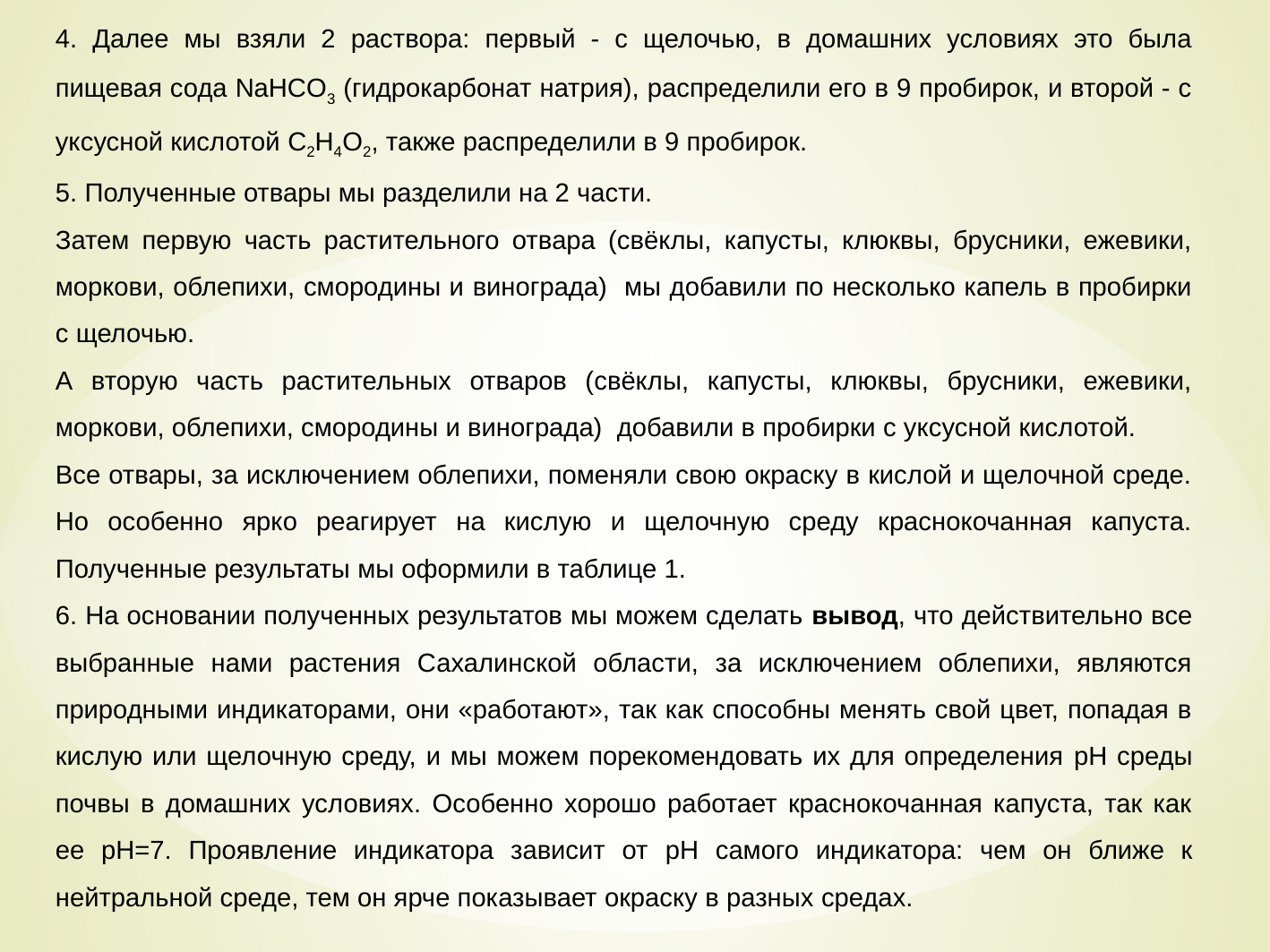

4. Далее мы взяли 2 раствора: первый - с щелочью, в домашних условиях это была пищевая сода NaHCO3 (гидрокарбонат натрия), распределили его в 9 пробирок, и второй - с уксусной кислотой С2Н4O2, также распределили в 9 пробирок.
5. Полученные отвары мы разделили на 2 части.
Затем первую часть растительного отвара (свёклы, капусты, клюквы, брусники, ежевики, моркови, облепихи, смородины и винограда)  мы добавили по несколько капель в пробирки с щелочью.
А вторую часть растительных отваров (свёклы, капусты, клюквы, брусники, ежевики, моркови, облепихи, смородины и винограда)  добавили в пробирки с уксусной кислотой.
Все отвары, за исключением облепихи, поменяли свою окраску в кислой и щелочной среде. Но особенно ярко реагирует на кислую и щелочную среду краснокочанная капуста. Полученные результаты мы оформили в таблице 1.
6. На основании полученных результатов мы можем сделать вывод, что действительно все выбранные нами растения Сахалинской области, за исключением облепихи, являются природными индикаторами, они «работают», так как способны менять свой цвет, попадая в кислую или щелочную среду, и мы можем порекомендовать их для определения pH среды почвы в домашних условиях. Особенно хорошо работает краснокочанная капуста, так как ее pH=7. Проявление индикатора зависит от pH самого индикатора: чем он ближе к нейтральной среде, тем он ярче показывает окраску в разных средах.